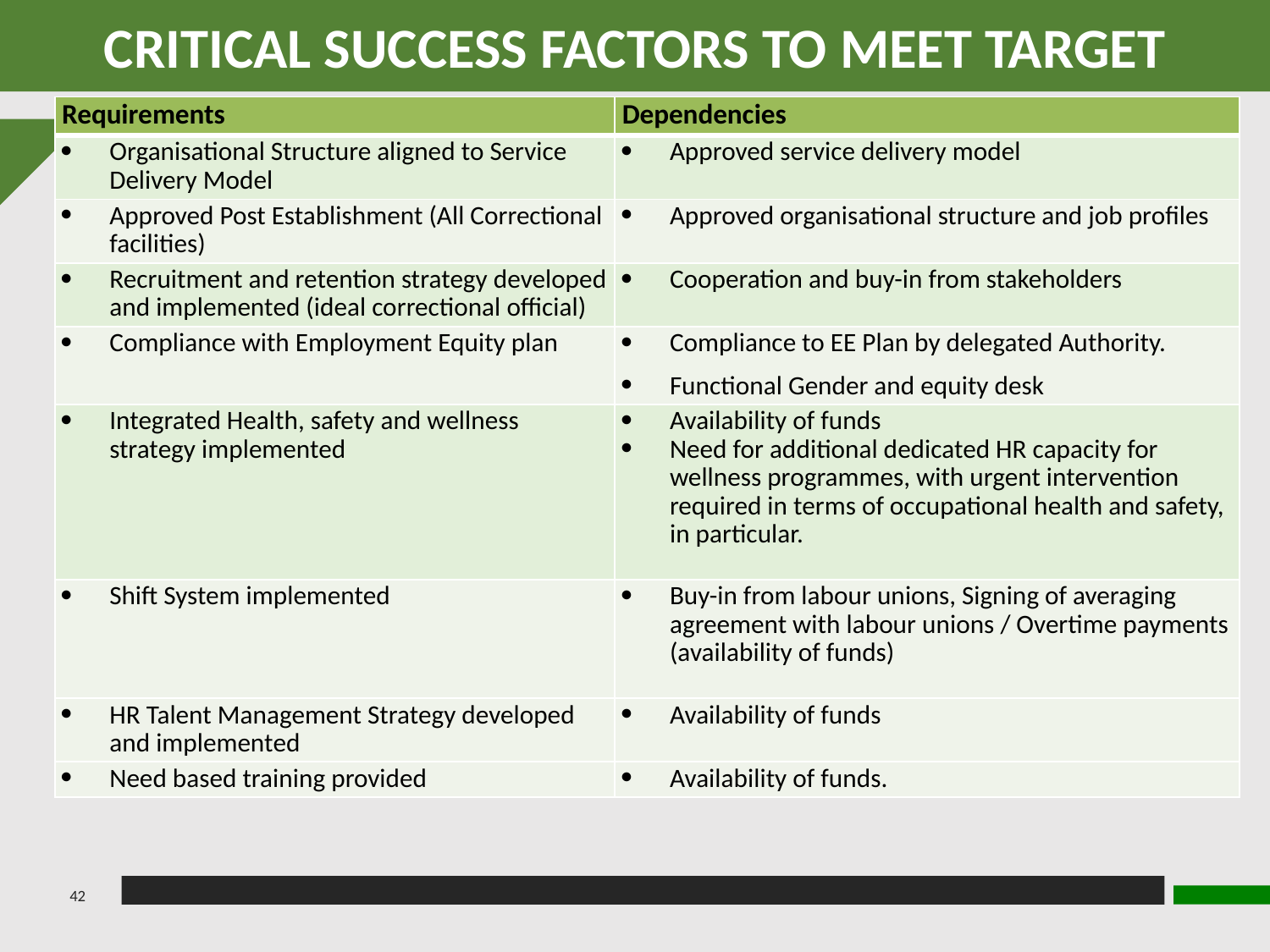

CRITICAL SUCCESS FACTORS TO MEET TARGET

| Requirements | Dependencies |
| --- | --- |
| Organisational Structure aligned to Service Delivery Model | Approved service delivery model |
| Approved Post Establishment (All Correctional facilities) | Approved organisational structure and job profiles |
| Recruitment and retention strategy developed and implemented (ideal correctional official) | Cooperation and buy-in from stakeholders |
| Compliance with Employment Equity plan | Compliance to EE Plan by delegated Authority. Functional Gender and equity desk |
| Integrated Health, safety and wellness strategy implemented | Availability of funds Need for additional dedicated HR capacity for wellness programmes, with urgent intervention required in terms of occupational health and safety, in particular. |
| Shift System implemented | Buy-in from labour unions, Signing of averaging agreement with labour unions / Overtime payments (availability of funds) |
| HR Talent Management Strategy developed and implemented | Availability of funds |
| Need based training provided | Availability of funds. |

42